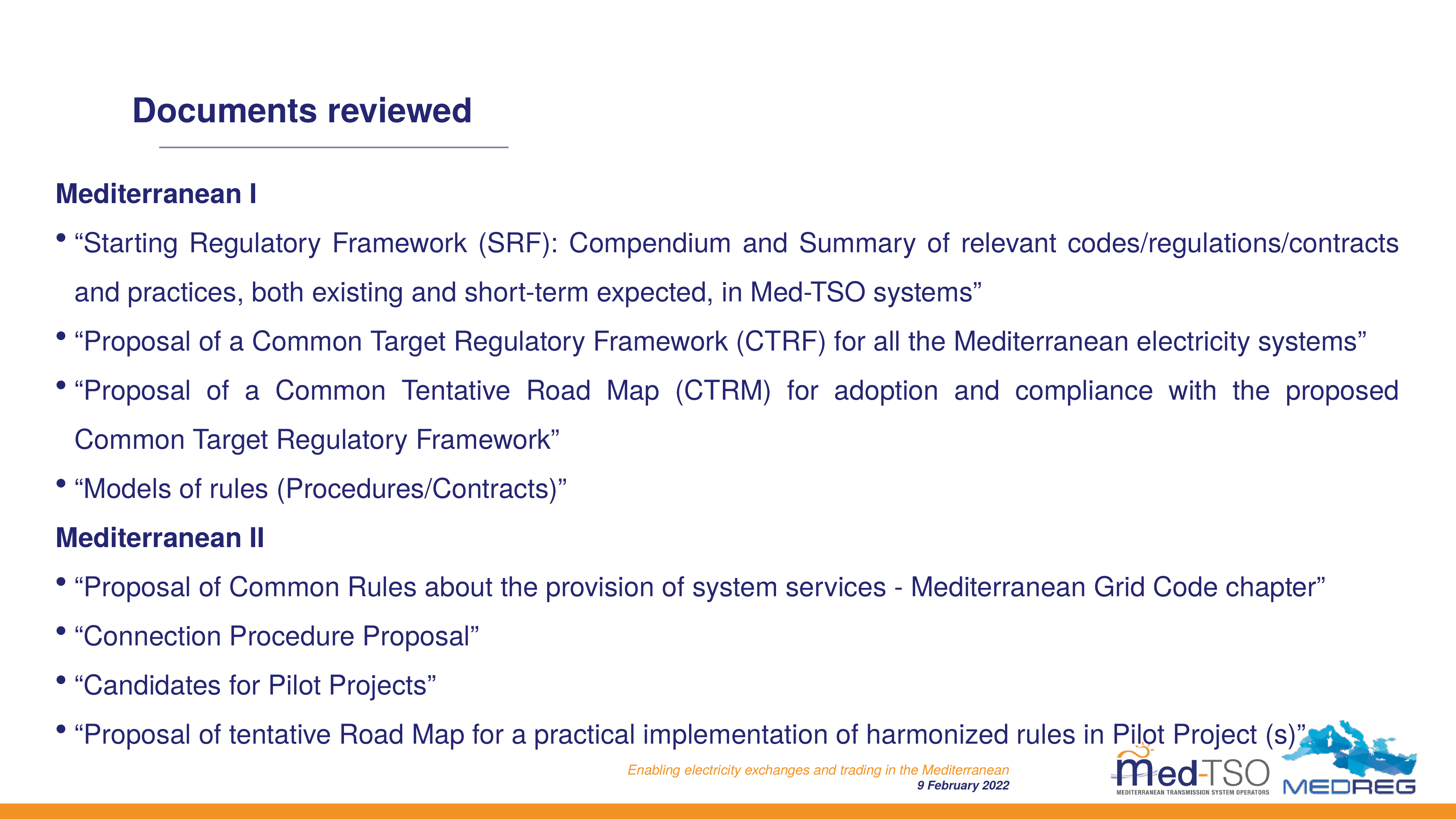

Documents reviewed

Mediterranean I
“Starting Regulatory Framework (SRF): Compendium and Summary of relevant codes/regulations/contracts and practices, both existing and short-term expected, in Med-TSO systems”
“Proposal of a Common Target Regulatory Framework (CTRF) for all the Mediterranean electricity systems”
“Proposal of a Common Tentative Road Map (CTRM) for adoption and compliance with the proposed Common Target Regulatory Framework”
“Models of rules (Procedures/Contracts)”
Mediterranean II
“Proposal of Common Rules about the provision of system services - Mediterranean Grid Code chapter”
“Connection Procedure Proposal”
“Candidates for Pilot Projects”
“Proposal of tentative Road Map for a practical implementation of harmonized rules in Pilot Project (s)”

Enabling electricity exchanges and trading in the Mediterranean
9 February 2022